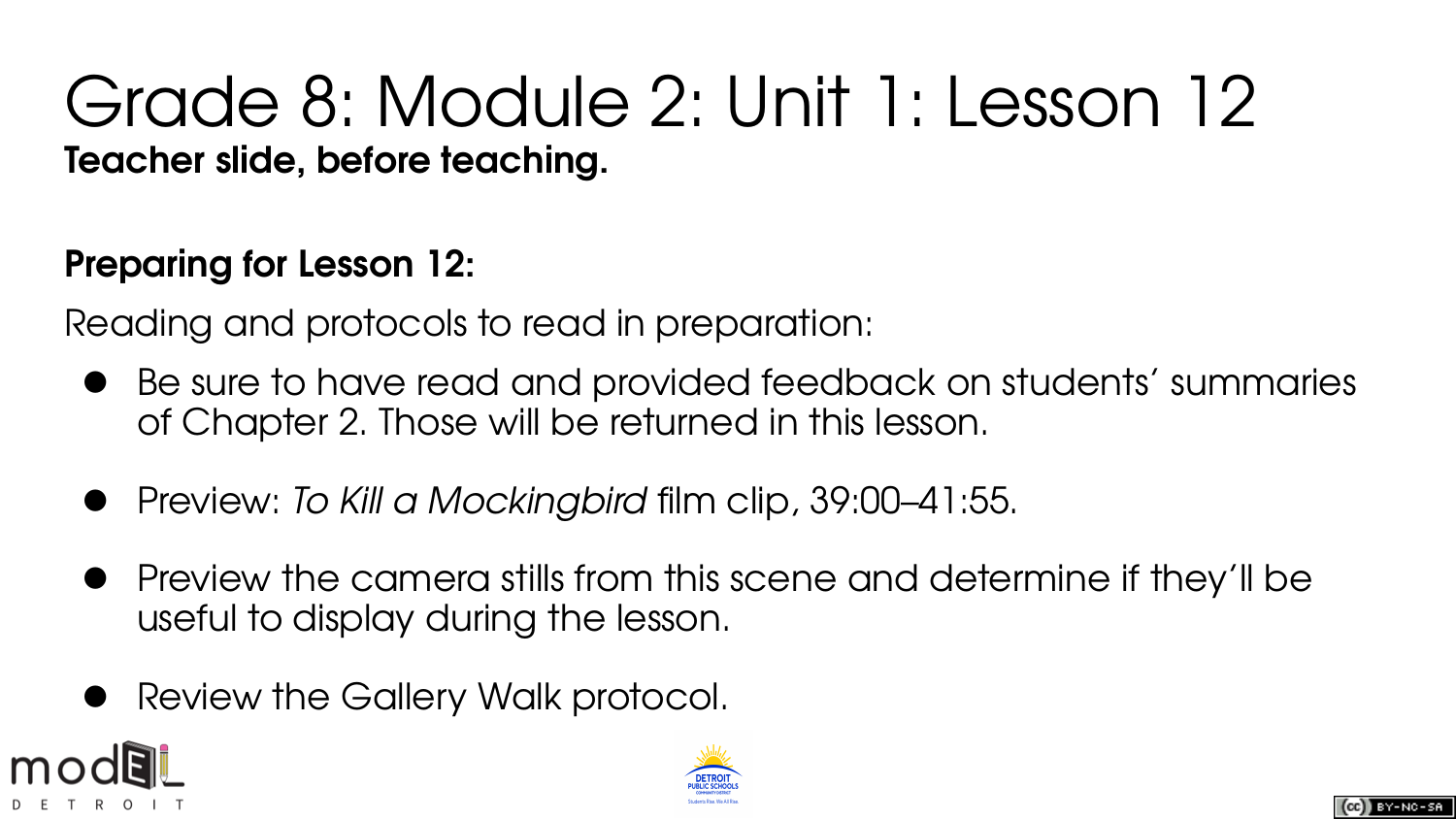

# Grade 8: Module 2: Unit 1: Lesson 12
Teacher slide, before teaching.
Preparing for Lesson 12:
Reading and protocols to read in preparation:
Be sure to have read and provided feedback on students’ summaries of Chapter 2. Those will be returned in this lesson.
Preview: To Kill a Mockingbird film clip, 39:00–41:55.
Preview the camera stills from this scene and determine if they’ll be useful to display during the lesson.
Review the Gallery Walk protocol.